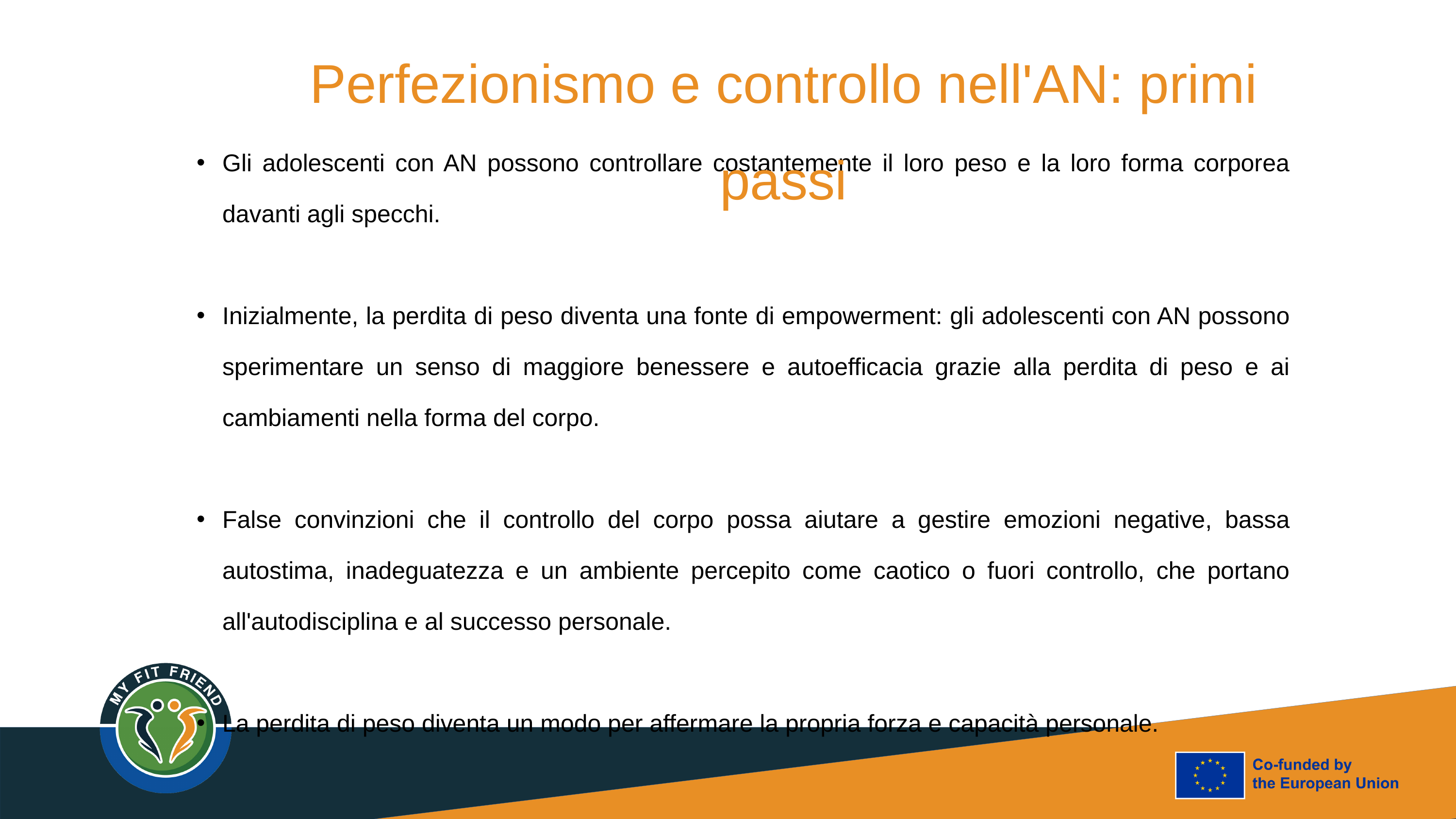

Perfezionismo e controllo nell'AN: primi passi
Gli adolescenti con AN possono controllare costantemente il loro peso e la loro forma corporea davanti agli specchi.

Inizialmente, la perdita di peso diventa una fonte di empowerment: gli adolescenti con AN possono sperimentare un senso di maggiore benessere e autoefficacia grazie alla perdita di peso e ai cambiamenti nella forma del corpo.

False convinzioni che il controllo del corpo possa aiutare a gestire emozioni negative, bassa autostima, inadeguatezza e un ambiente percepito come caotico o fuori controllo, che portano all'autodisciplina e al successo personale.

La perdita di peso diventa un modo per affermare la propria forza e capacità personale.